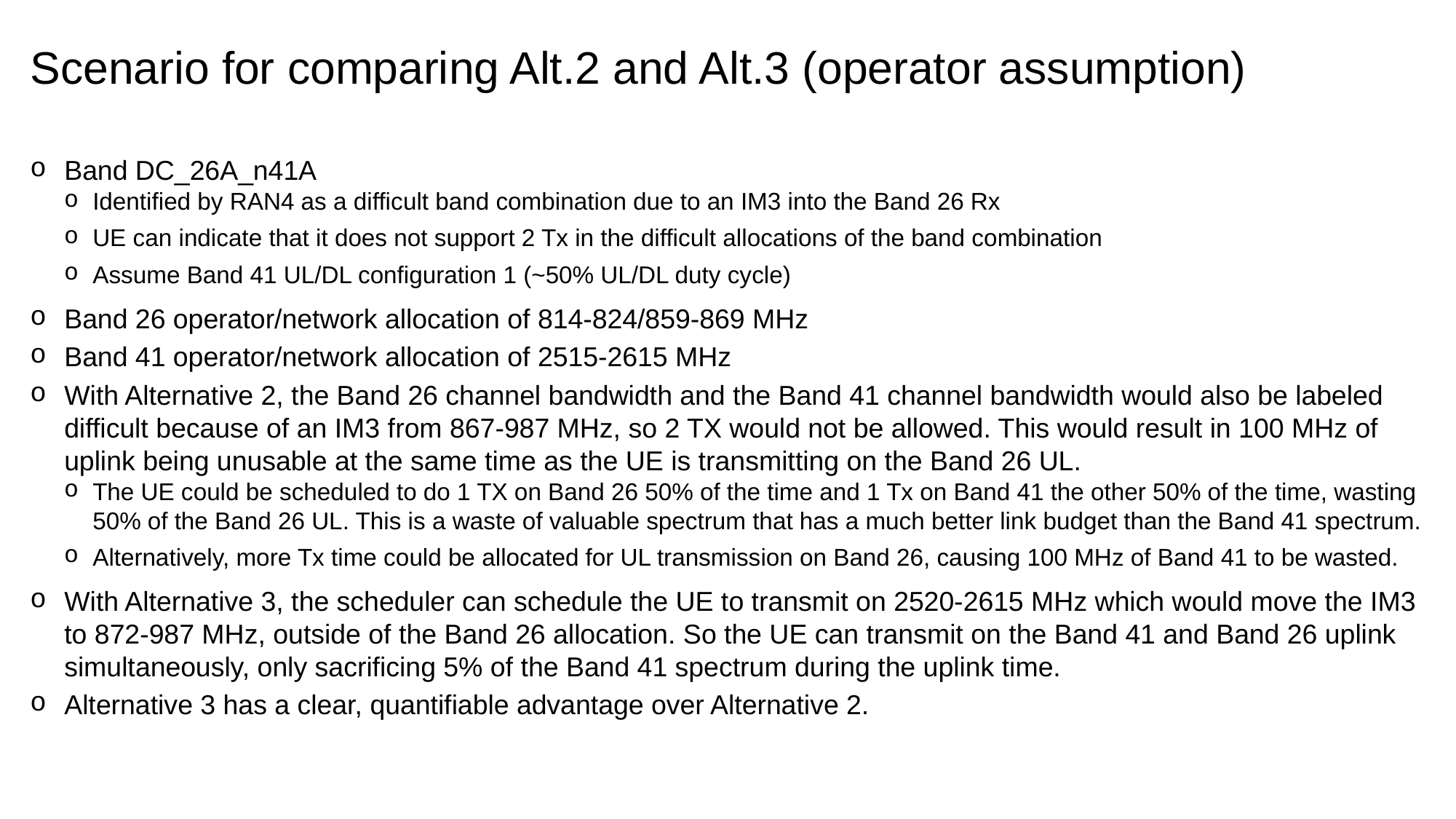

# Scenario for comparing Alt.2 and Alt.3 (operator assumption)
Band DC_26A_n41A
Identified by RAN4 as a difficult band combination due to an IM3 into the Band 26 Rx
UE can indicate that it does not support 2 Tx in the difficult allocations of the band combination
Assume Band 41 UL/DL configuration 1 (~50% UL/DL duty cycle)
Band 26 operator/network allocation of 814-824/859-869 MHz
Band 41 operator/network allocation of 2515-2615 MHz
With Alternative 2, the Band 26 channel bandwidth and the Band 41 channel bandwidth would also be labeled difficult because of an IM3 from 867-987 MHz, so 2 TX would not be allowed. This would result in 100 MHz of uplink being unusable at the same time as the UE is transmitting on the Band 26 UL.
The UE could be scheduled to do 1 TX on Band 26 50% of the time and 1 Tx on Band 41 the other 50% of the time, wasting 50% of the Band 26 UL. This is a waste of valuable spectrum that has a much better link budget than the Band 41 spectrum.
Alternatively, more Tx time could be allocated for UL transmission on Band 26, causing 100 MHz of Band 41 to be wasted.
With Alternative 3, the scheduler can schedule the UE to transmit on 2520-2615 MHz which would move the IM3 to 872-987 MHz, outside of the Band 26 allocation. So the UE can transmit on the Band 41 and Band 26 uplink simultaneously, only sacrificing 5% of the Band 41 spectrum during the uplink time.
Alternative 3 has a clear, quantifiable advantage over Alternative 2.